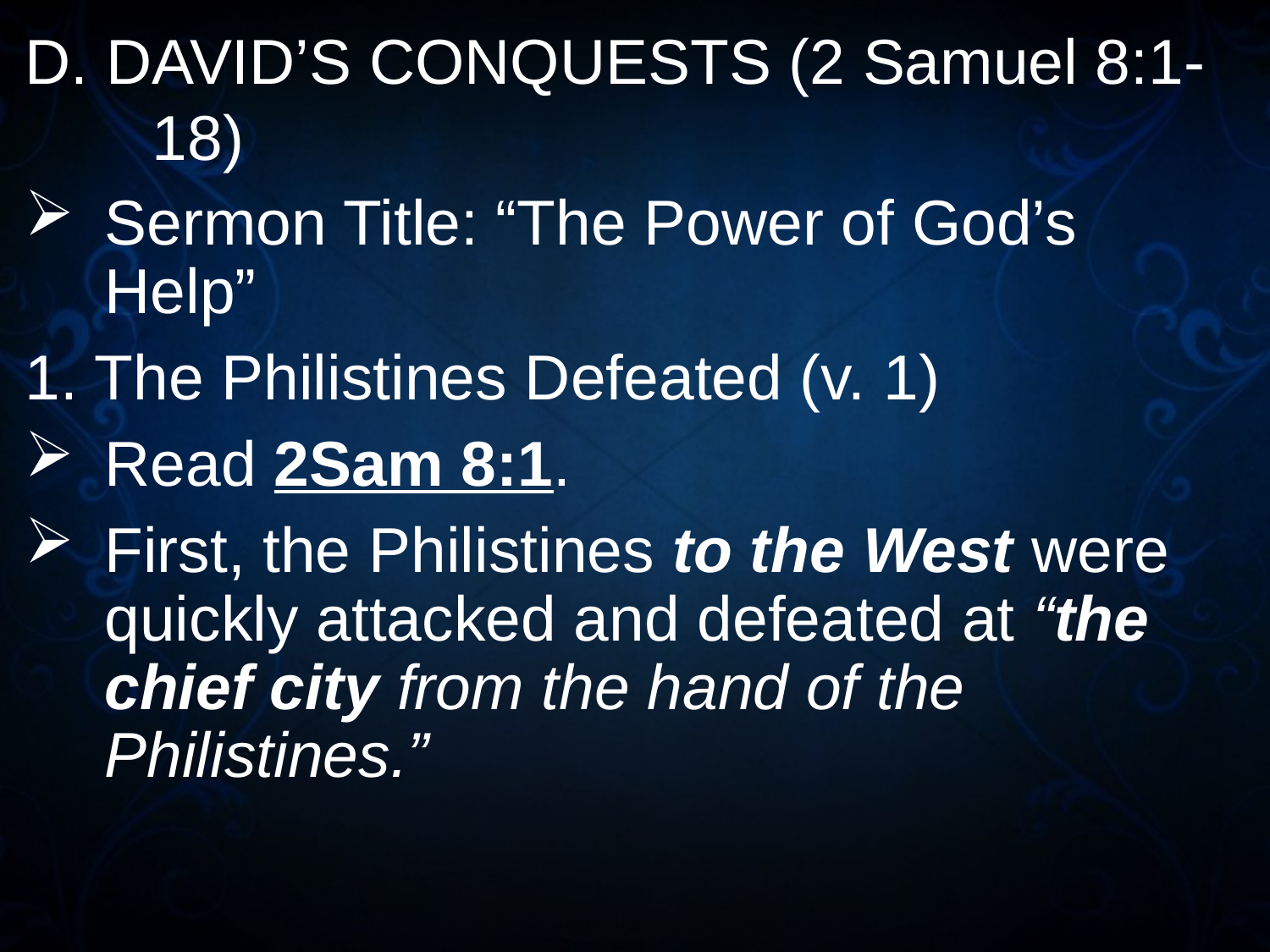

D. DAVID’S CONQUESTS (2 Samuel 8:1-	18)
Sermon Title: “The Power of God’s Help”
1. The Philistines Defeated (v. 1)
Read 2Sam 8:1.
First, the Philistines to the West were quickly attacked and defeated at “the chief city from the hand of the Philistines.”